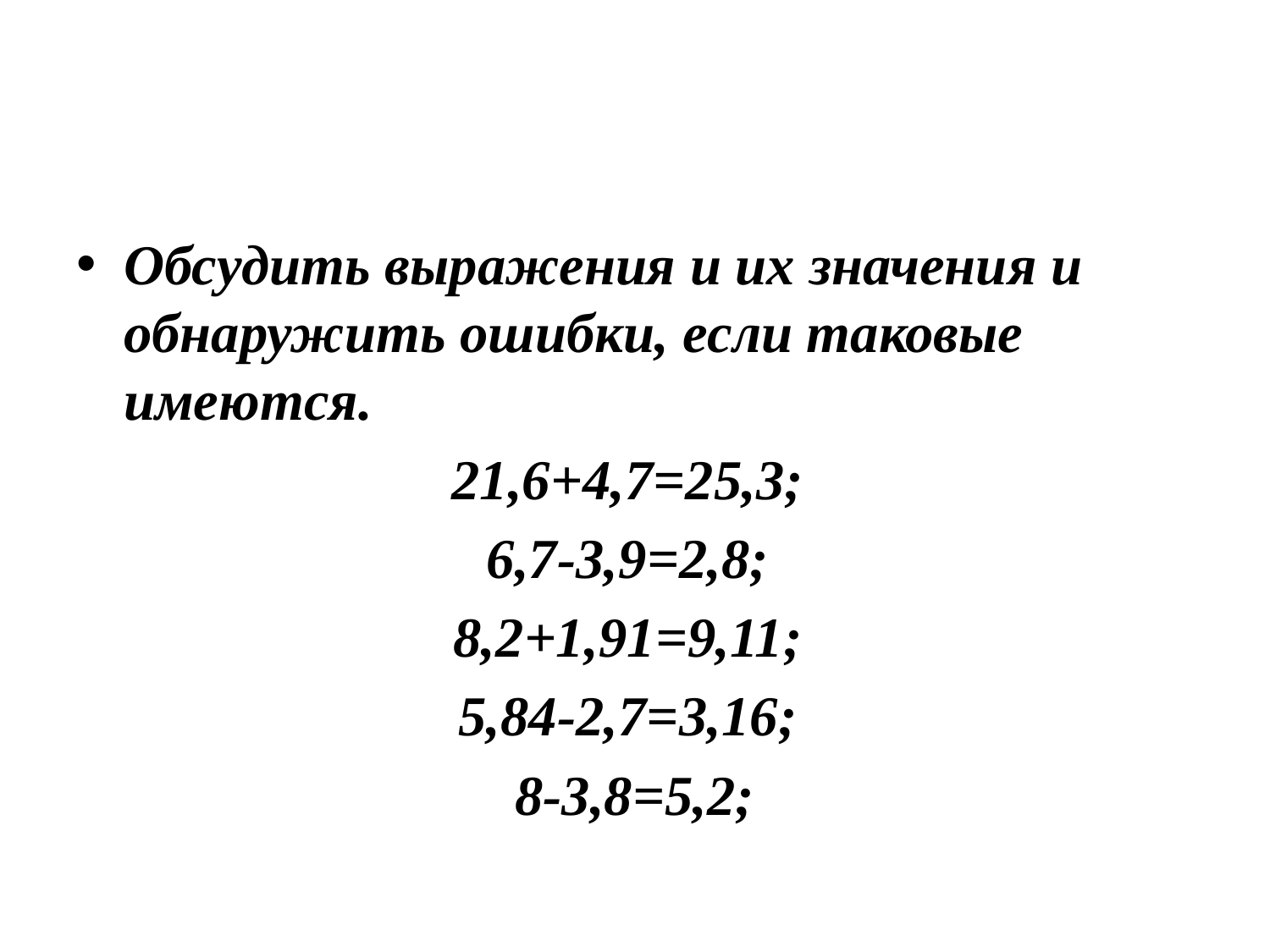

#
Обсудить выражения и их значения и обнаружить ошибки, если таковые имеются.
21,6+4,7=25,3;
6,7-3,9=2,8;
8,2+1,91=9,11;
5,84-2,7=3,16;
8-3,8=5,2;